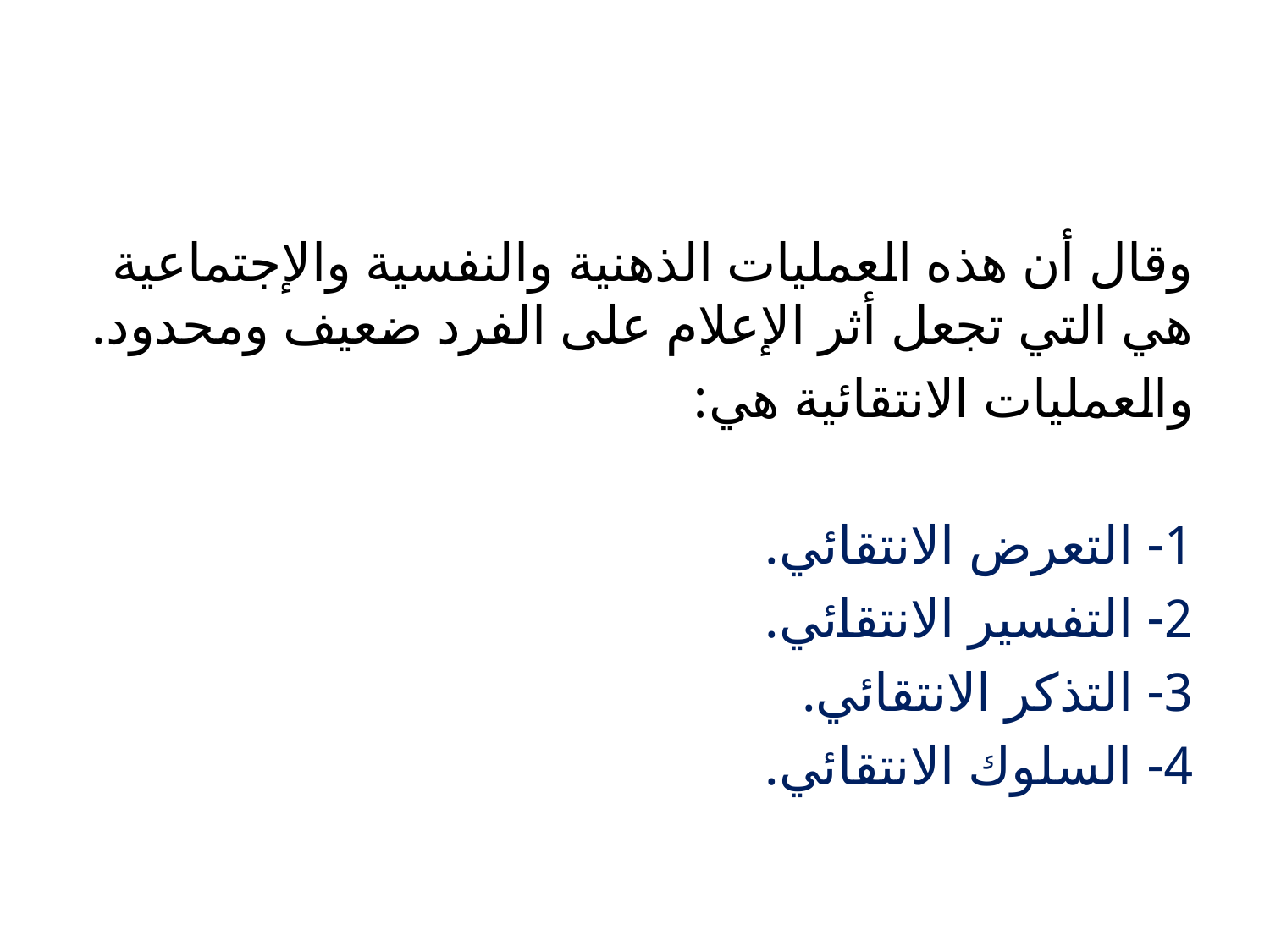

#
وقال أن هذه العمليات الذهنية والنفسية والإجتماعية هي التي تجعل أثر الإعلام على الفرد ضعيف ومحدود.
والعمليات الانتقائية هي:

1- التعرض الانتقائي.
2- التفسير الانتقائي.
3- التذكر الانتقائي.
4- السلوك الانتقائي.